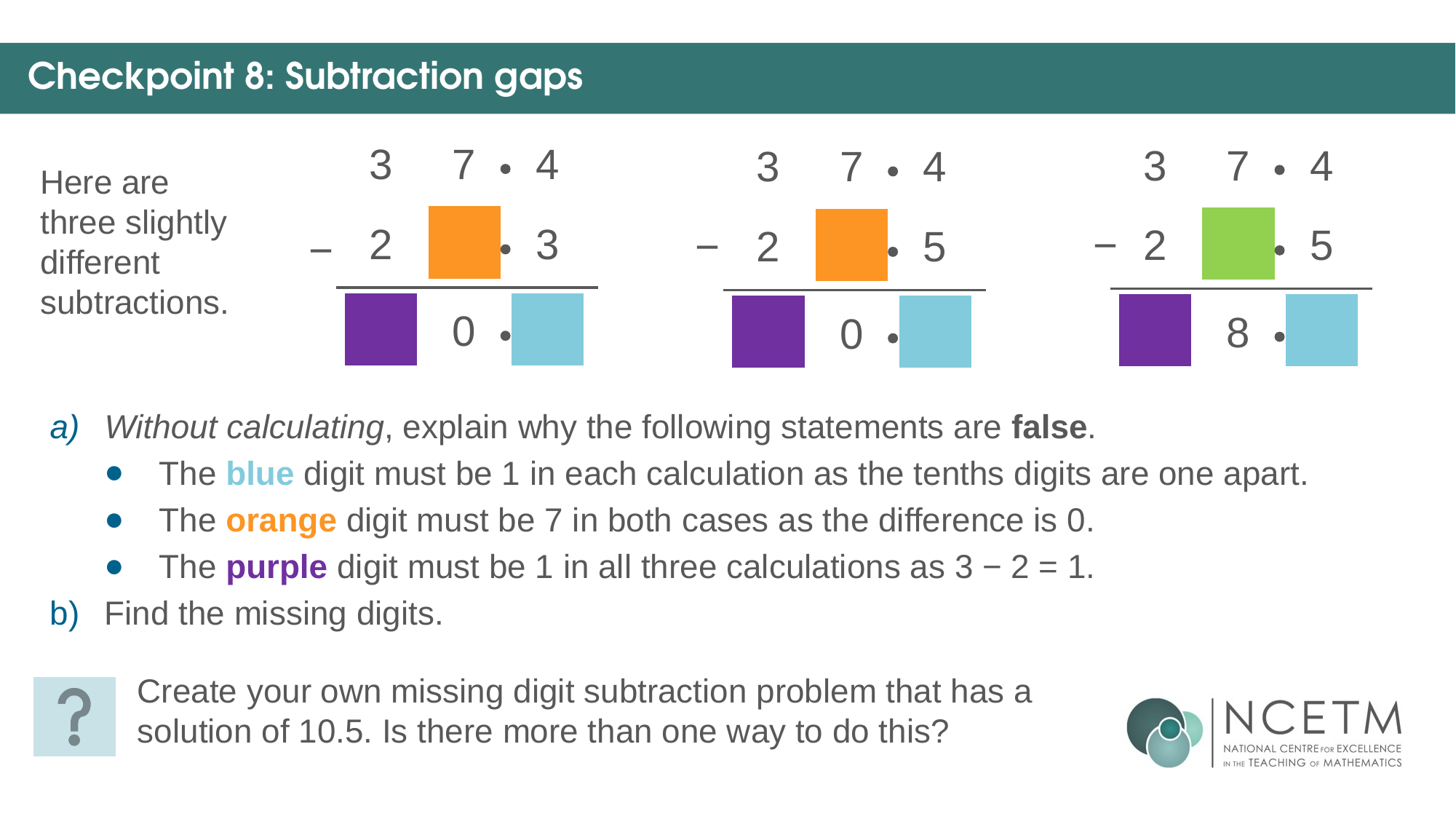

Checkpoint 8: Subtraction gaps

3
7
4

2

3

0

−
3
7
4

2

5

8

−
3
7
4

2

5

0

−
Here are three slightly different subtractions.
Without calculating, explain why the following statements are false.
The blue digit must be 1 in each calculation as the tenths digits are one apart.
The orange digit must be 7 in both cases as the difference is 0.
The purple digit must be 1 in all three calculations as 3 − 2 = 1.
Find the missing digits.
Create your own missing digit subtraction problem that has a solution of 10.5. Is there more than one way to do this?